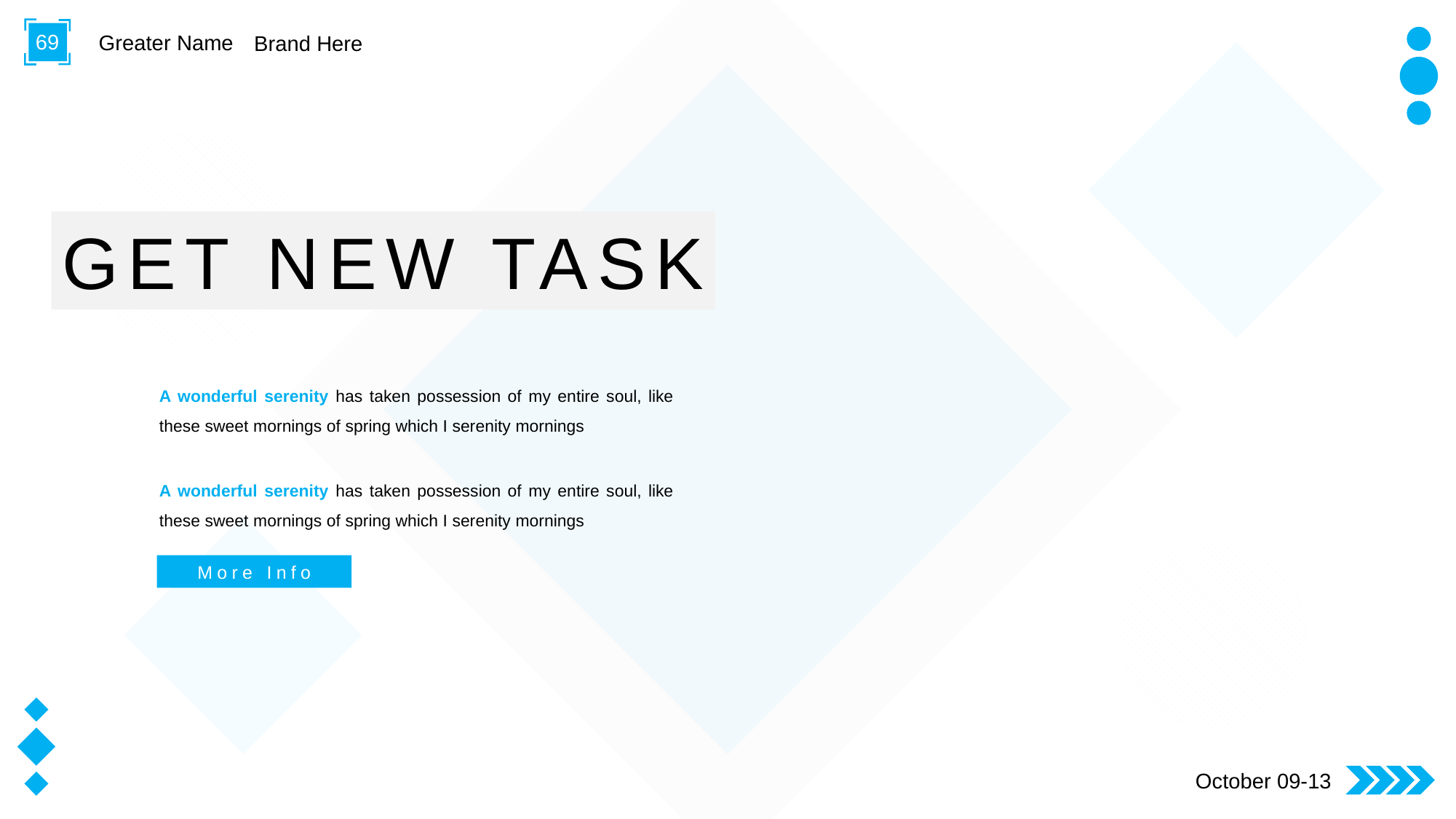

69
Greater Name
Brand Here

GET NEW TASK
A wonderful serenity has taken possession of my entire soul, like these sweet mornings of spring which I serenity mornings

A wonderful serenity has taken possession of my entire soul, like these sweet mornings of spring which I serenity mornings
More Info

October 09-13